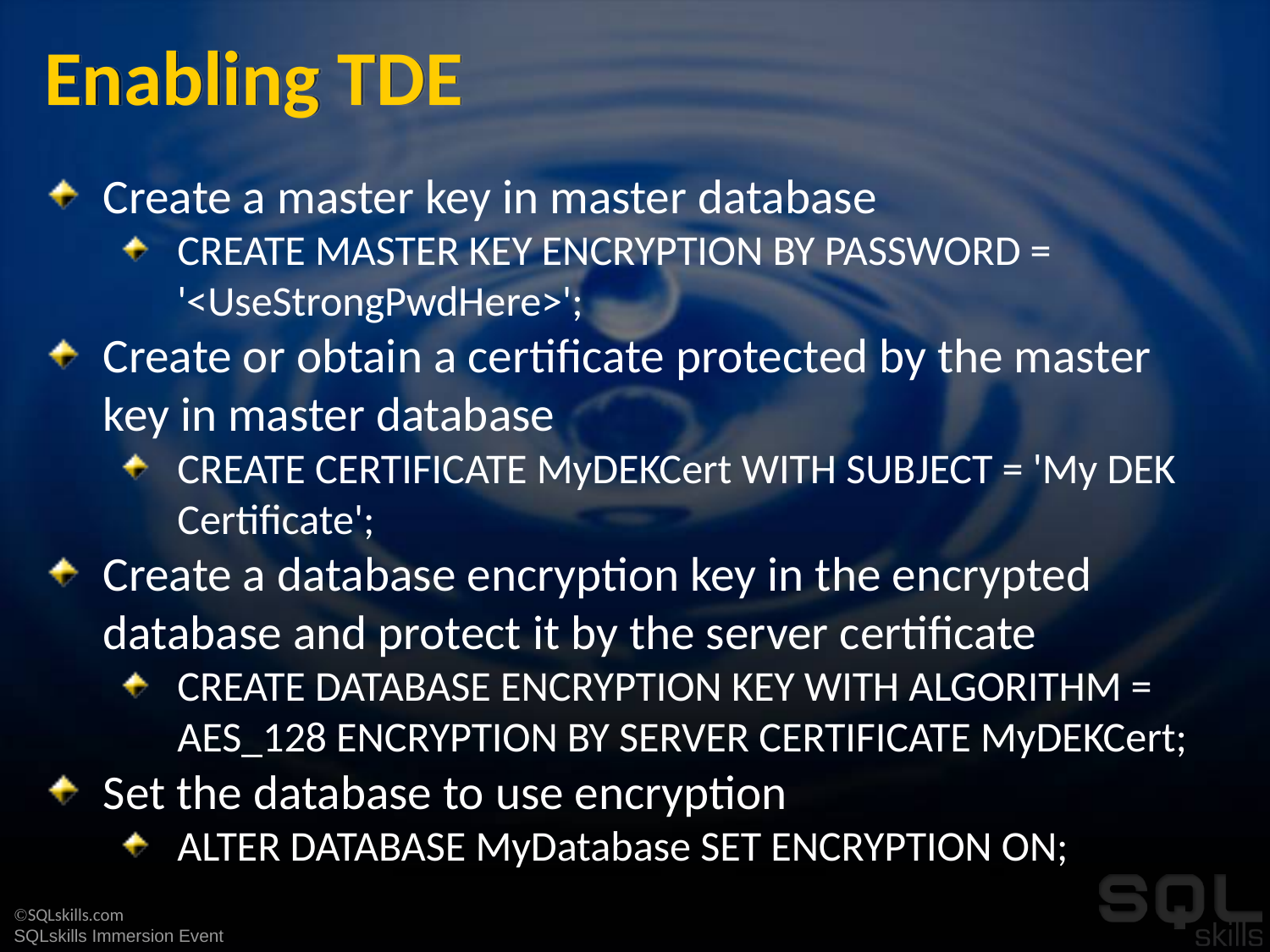

# Enabling TDE
Create a master key in master database
CREATE MASTER KEY ENCRYPTION BY PASSWORD = '<UseStrongPwdHere>';
Create or obtain a certificate protected by the master key in master database
CREATE CERTIFICATE MyDEKCert WITH SUBJECT = 'My DEK Certificate';
Create a database encryption key in the encrypted database and protect it by the server certificate
CREATE DATABASE ENCRYPTION KEY WITH ALGORITHM = AES_128 ENCRYPTION BY SERVER CERTIFICATE MyDEKCert;
Set the database to use encryption
ALTER DATABASE MyDatabase SET ENCRYPTION ON;